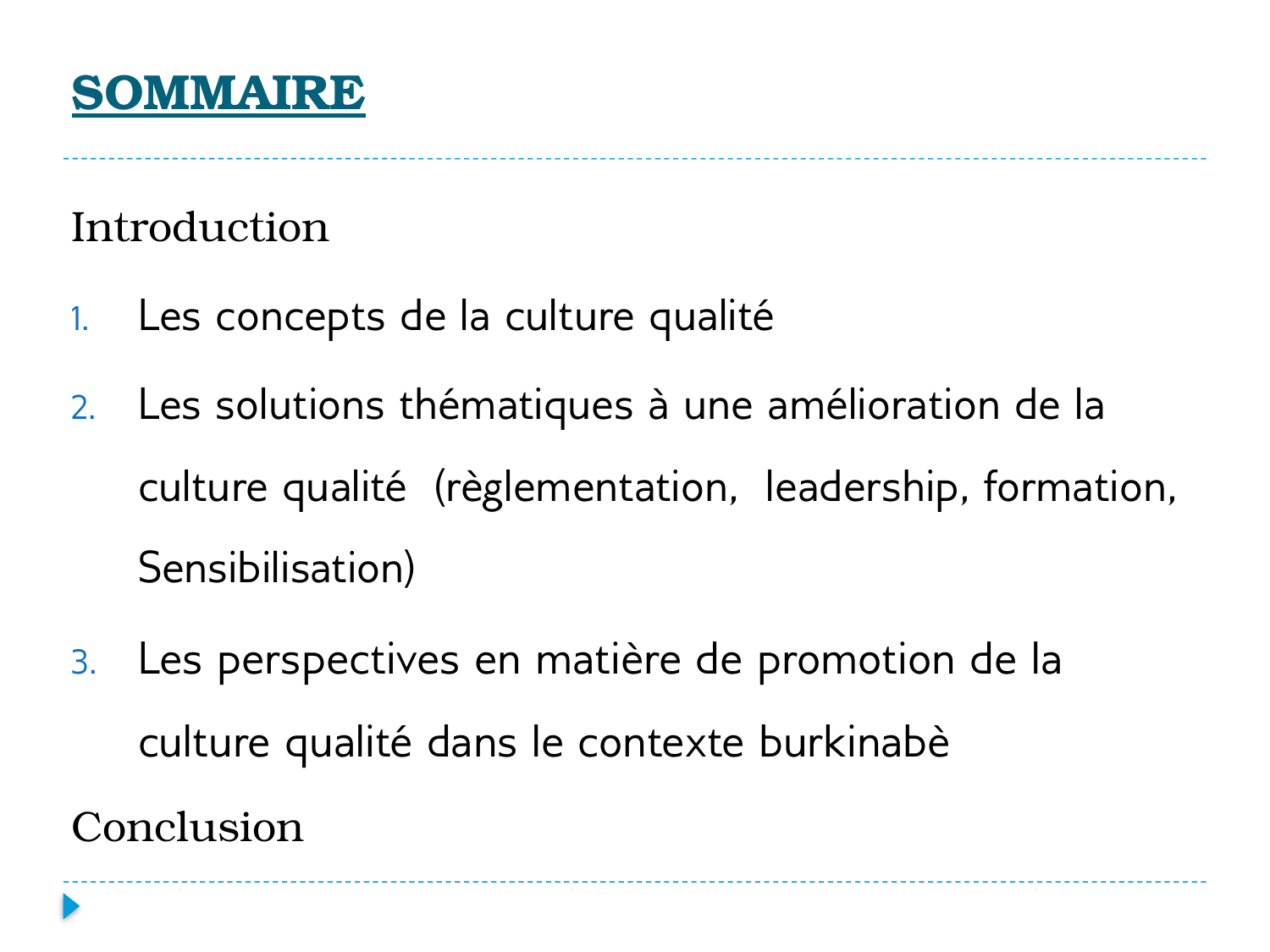

# SOMMAIRE
Introduction
Les concepts de la culture qualité
Les solutions thématiques à une amélioration de la culture qualité  (règlementation,  leadership, formation, Sensibilisation)
Les perspectives en matière de promotion de la culture qualité dans le contexte burkinabè
Conclusion